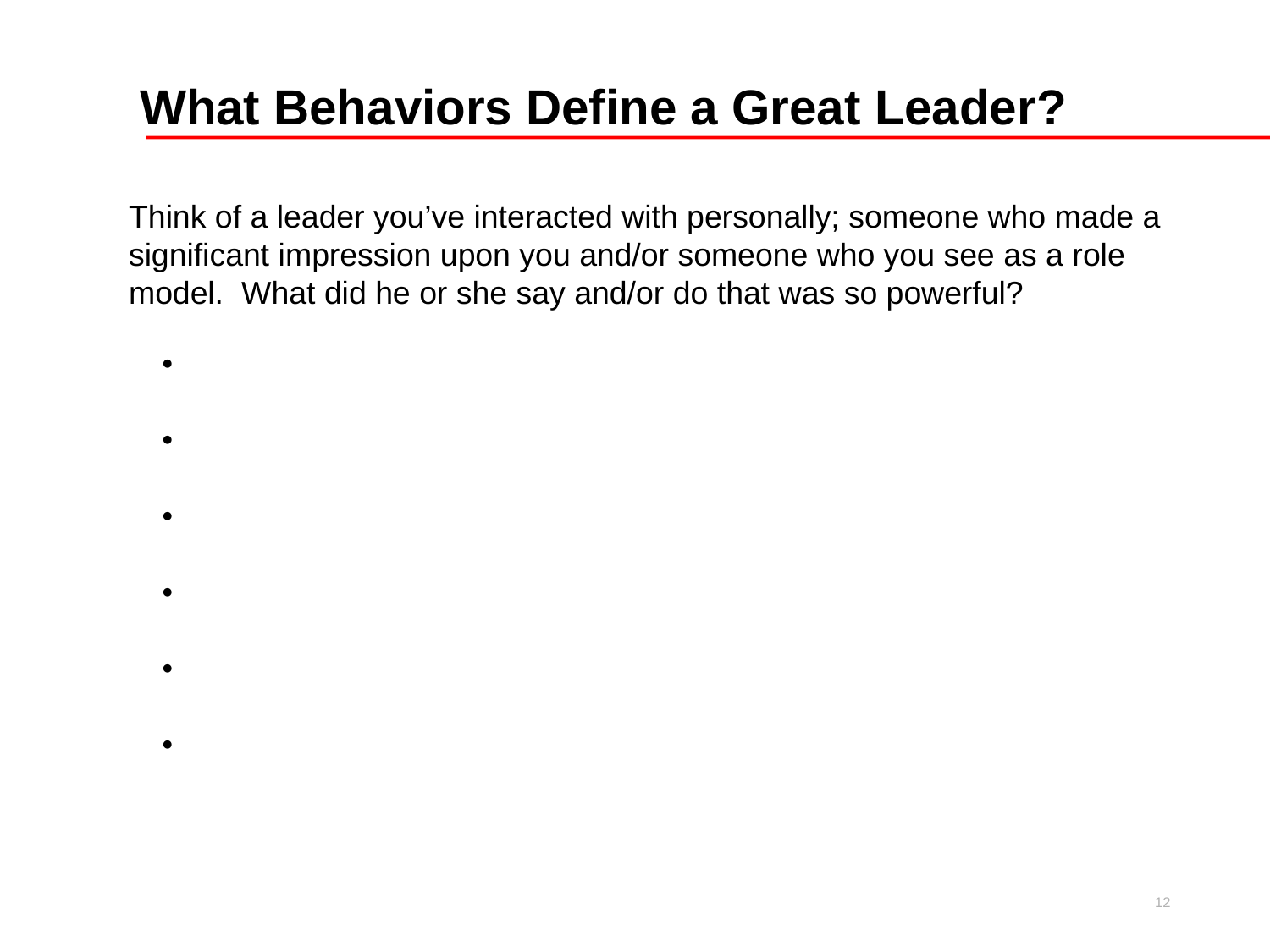

# What Behaviors Define a Great Leader?
Think of a leader you’ve interacted with personally; someone who made a significant impression upon you and/or someone who you see as a role model.  What did he or she say and/or do that was so powerful?

12